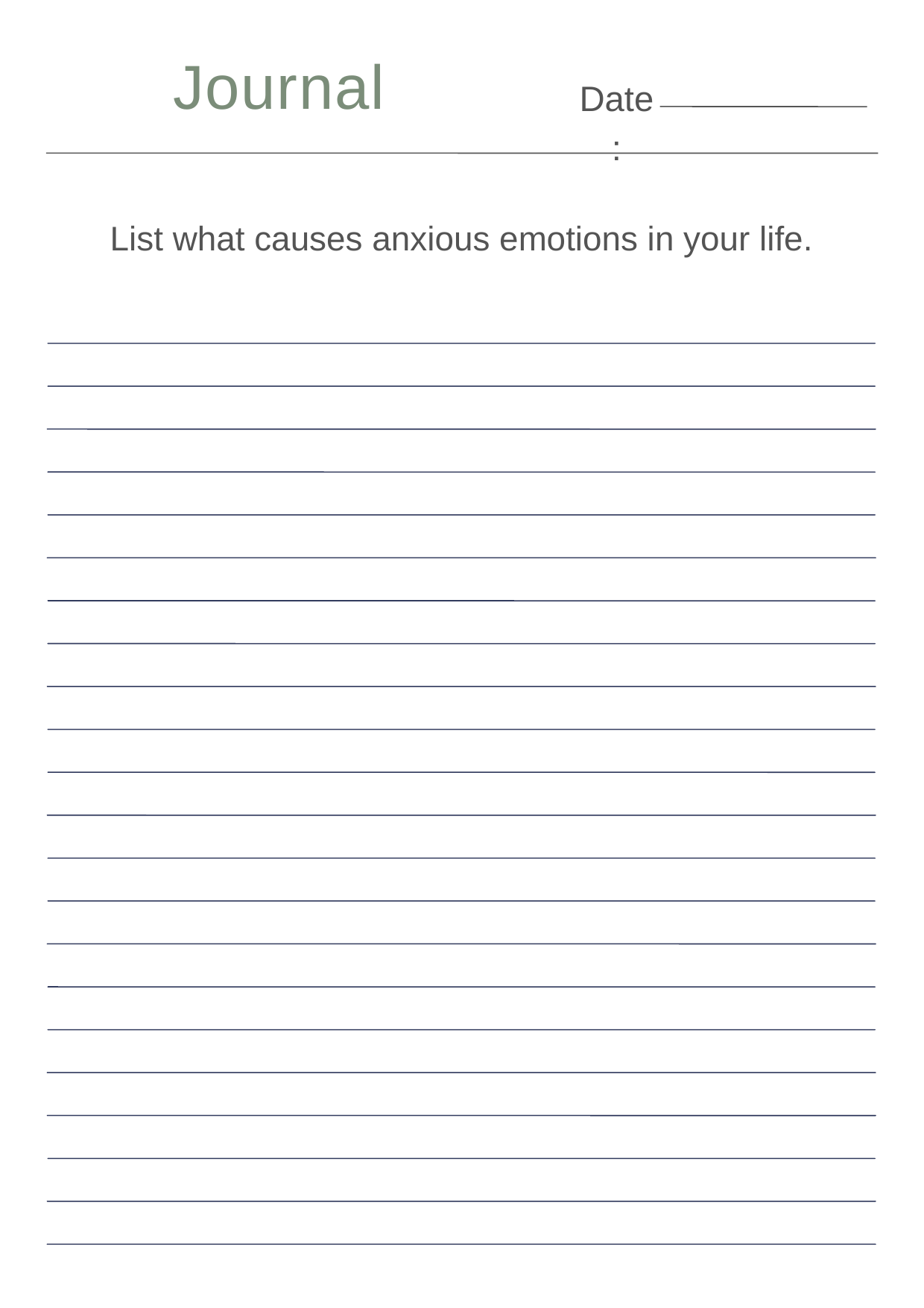

Journal
Date:

List what causes anxious emotions in your life.